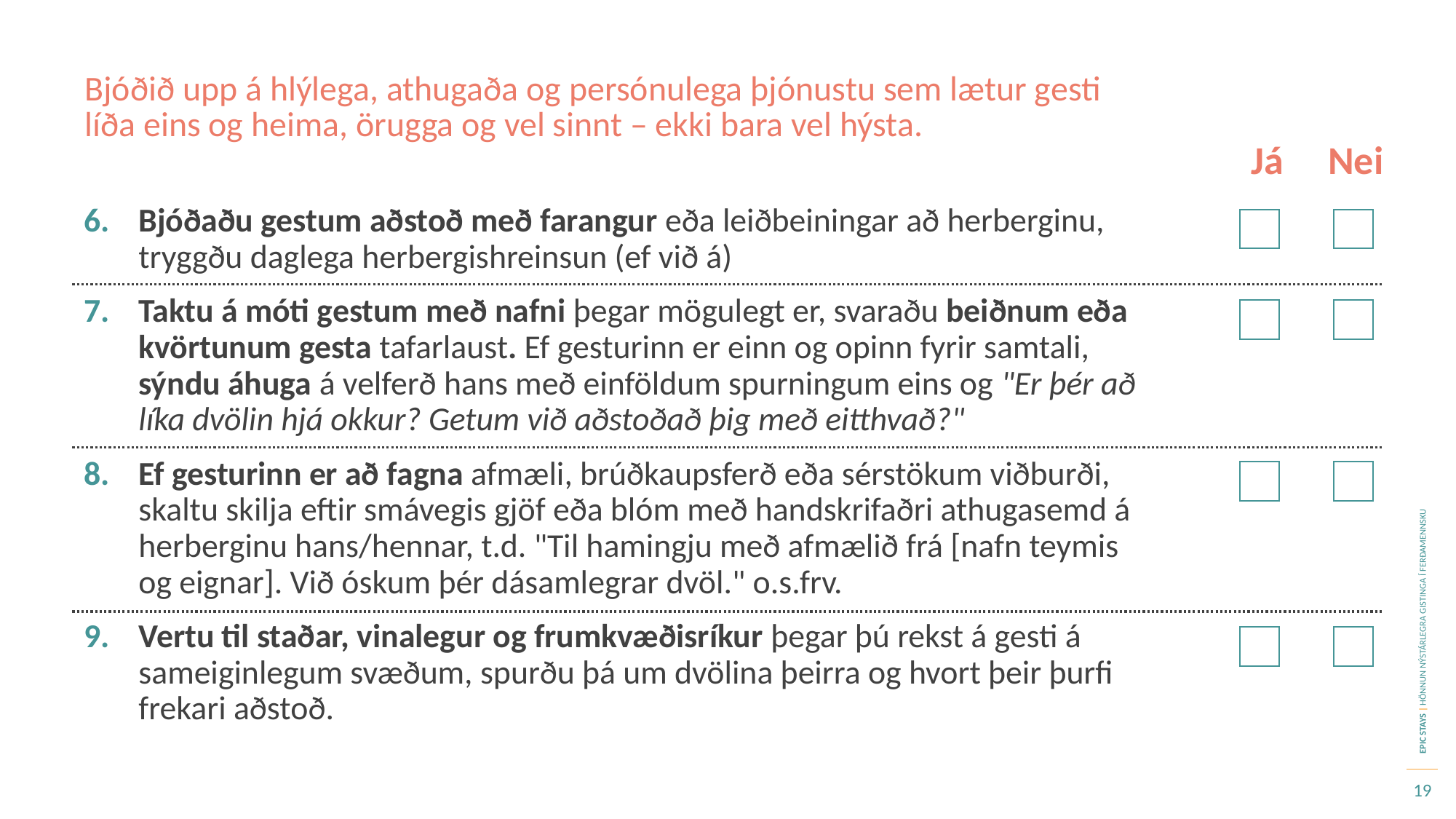

Bjóðið upp á hlýlega, athugaða og persónulega þjónustu sem lætur gesti líða eins og heima, örugga og vel sinnt – ekki bara vel hýsta.

Já     Nei

Bjóðaðu gestum aðstoð með farangur eða leiðbeiningar að herberginu, tryggðu daglega herbergishreinsun (ef við á)
Taktu á móti gestum með nafni þegar mögulegt er, svaraðu beiðnum eða kvörtunum gesta tafarlaust. Ef gesturinn er einn og opinn fyrir samtali, sýndu áhuga á velferð hans með einföldum spurningum eins og "Er þér að líka dvölin hjá okkur? Getum við aðstoðað þig með eitthvað?"
Ef gesturinn er að fagna afmæli, brúðkaupsferð eða sérstökum viðburði, skaltu skilja eftir smávegis gjöf eða blóm með handskrifaðri athugasemd á herberginu hans/hennar, t.d. "Til hamingju með afmælið frá [nafn teymis og eignar]. Við óskum þér dásamlegrar dvöl." o.s.frv.
Vertu til staðar, vinalegur og frumkvæðisríkur þegar þú rekst á gesti á sameiginlegum svæðum, spurðu þá um dvölina þeirra og hvort þeir þurfi frekari aðstoð.

19